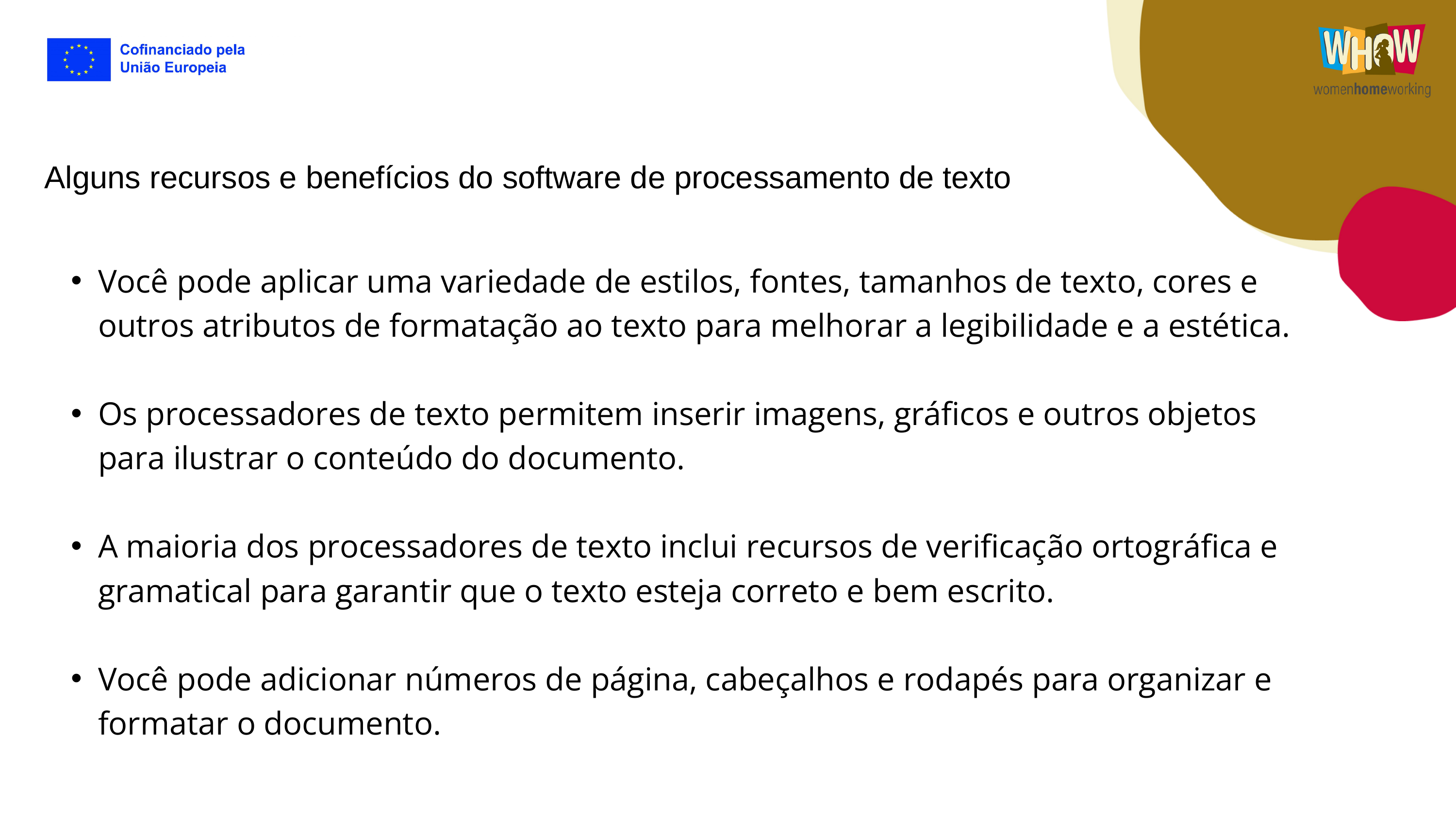

Alguns recursos e benefícios do software de processamento de texto
Você pode aplicar uma variedade de estilos, fontes, tamanhos de texto, cores e outros atributos de formatação ao texto para melhorar a legibilidade e a estética.

Os processadores de texto permitem inserir imagens, gráficos e outros objetos para ilustrar o conteúdo do documento.

A maioria dos processadores de texto inclui recursos de verificação ortográfica e gramatical para garantir que o texto esteja correto e bem escrito.

Você pode adicionar números de página, cabeçalhos e rodapés para organizar e formatar o documento.